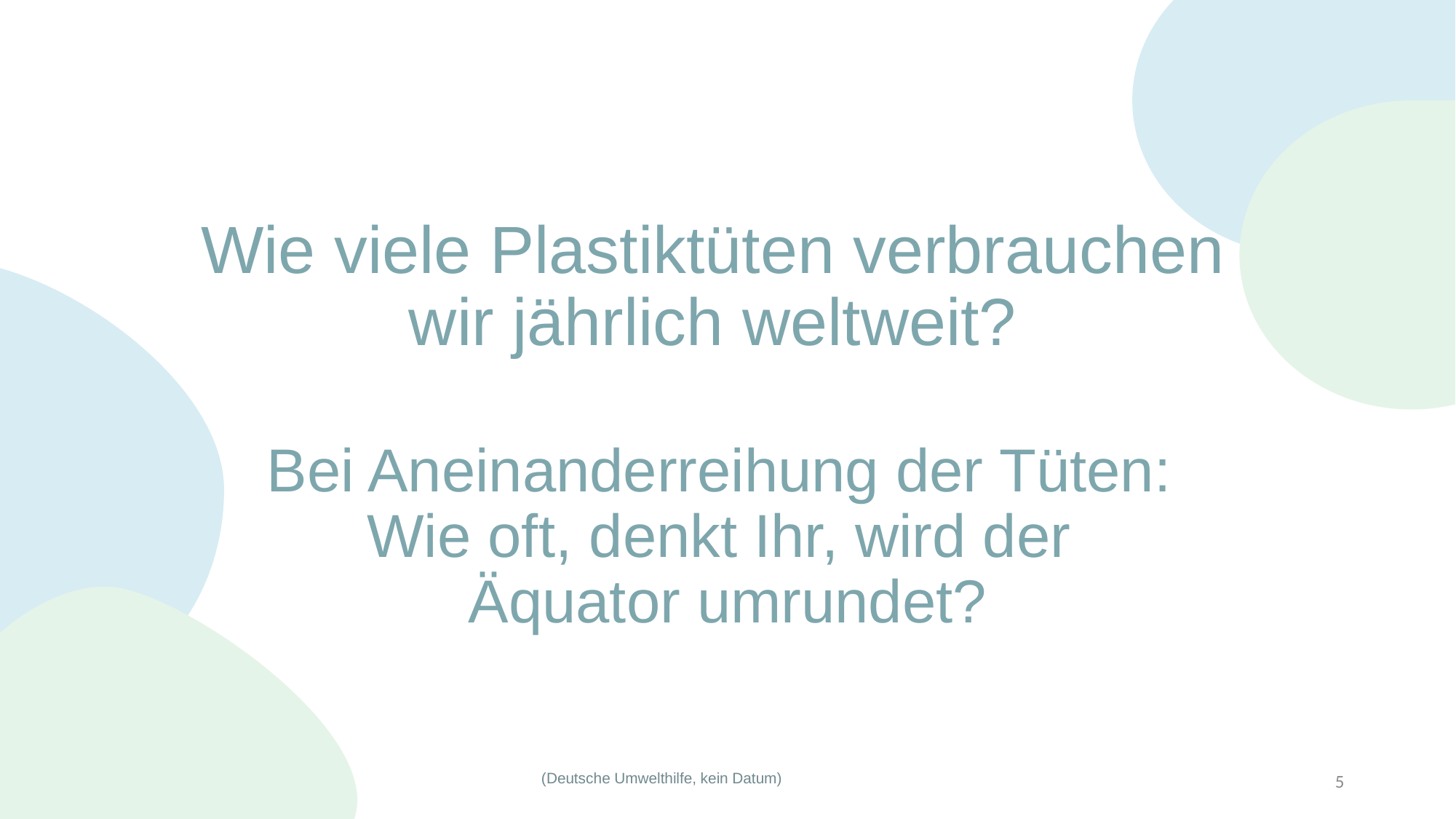

# Wie viele Plastiktüten verbrauchen wir jährlich weltweit?

Bei Aneinanderreihung der Tüten:
Wie oft, denkt Ihr, wird der
Äquator umrundet?

5
(Deutsche Umwelthilfe, kein Datum)